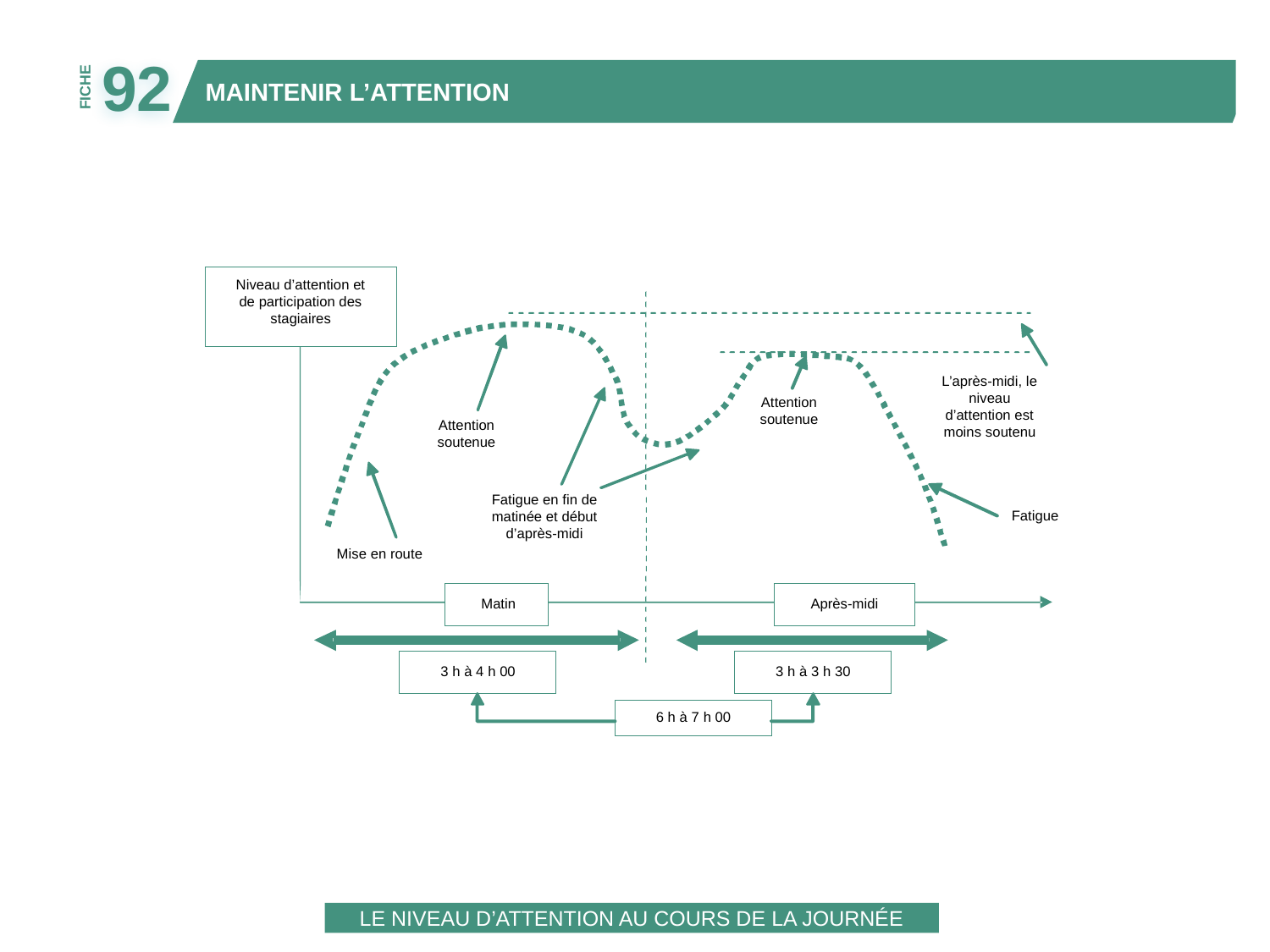

92

MAINTENIR L’ATTENTION
FICHE

Niveau d’attention et
de participation des
stagiaires

L’après-midi, le
niveau
d’attention est
moins soutenu

Attention
soutenue

Attention
soutenue

Fatigue en fin de
matinée et début
d’après-midi

Fatigue

Mise en route

Matin
Après-midi

3 h à 4 h 00
3 h à 3 h 30

6 h à 7 h 00
LE NIVEAU D’ATTENTION AU COURS DE LA JOURNÉE